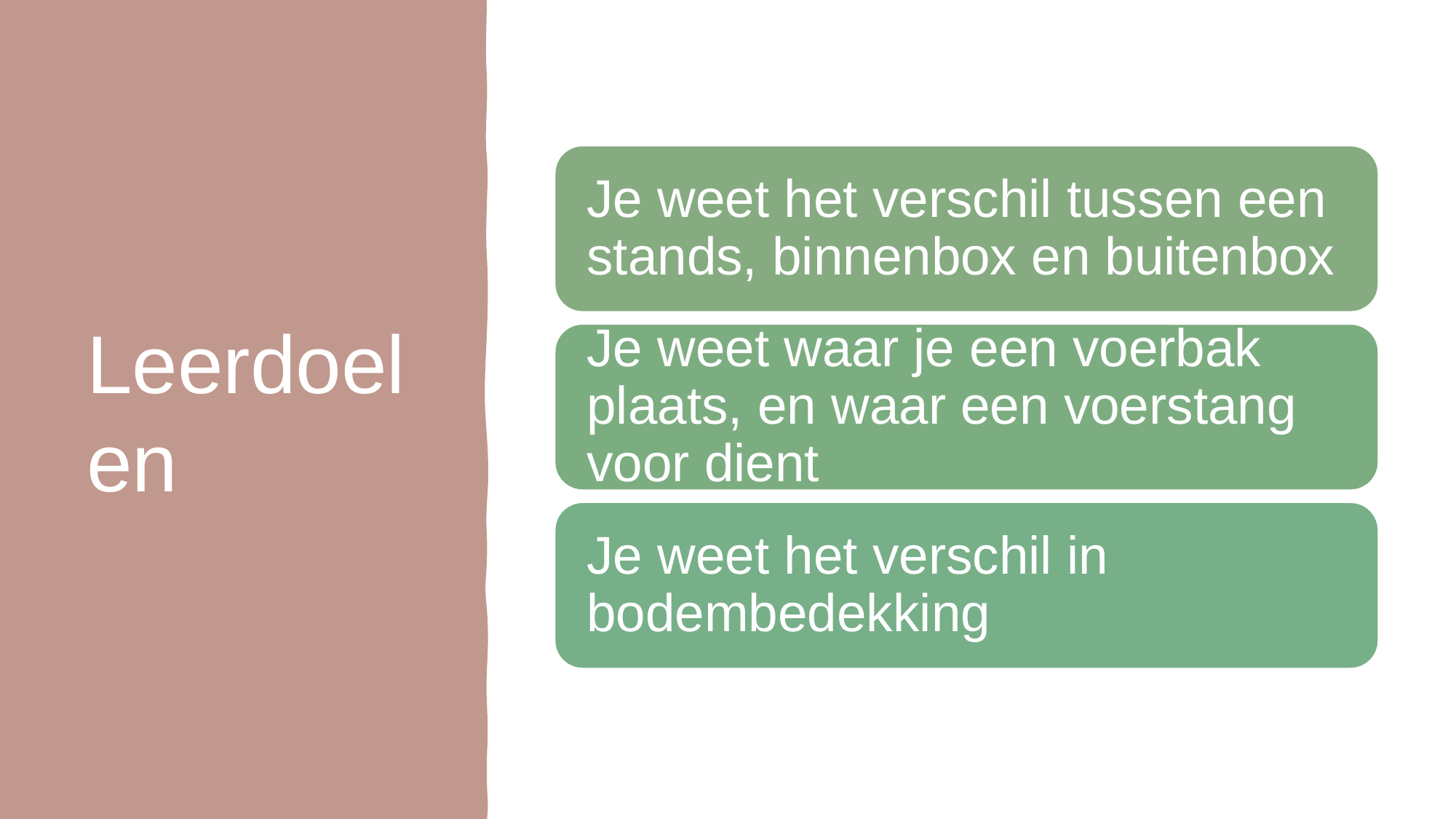

Je weet het verschil tussen een stands, binnenbox en buitenbox
Je weet waar je een voerbak plaats, en waar een voerstang voor dient
Je weet het verschil in bodembedekking
# Leerdoelen